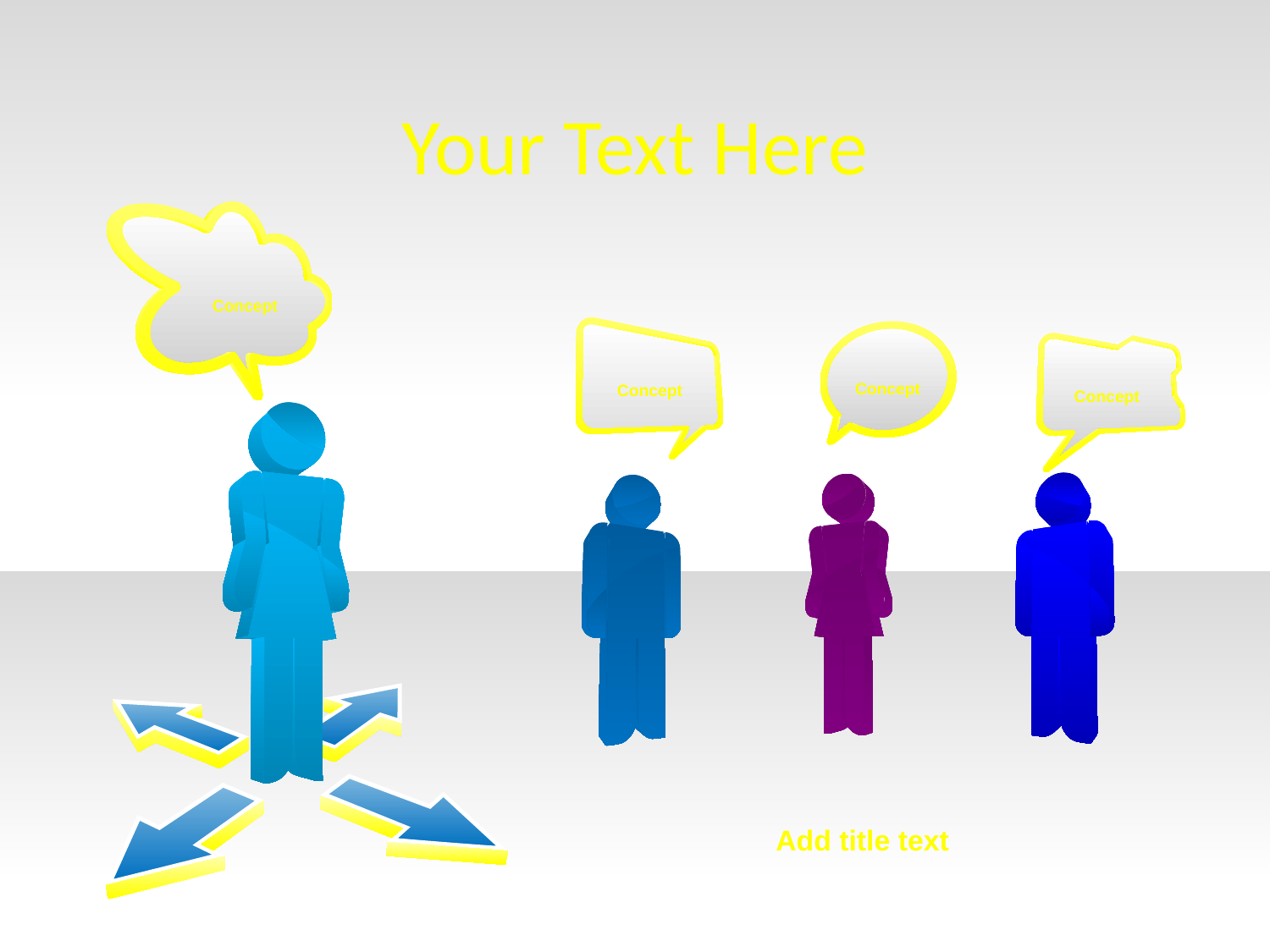

Your Text Here

Concept

Concept

Concept

Concept

Add title text